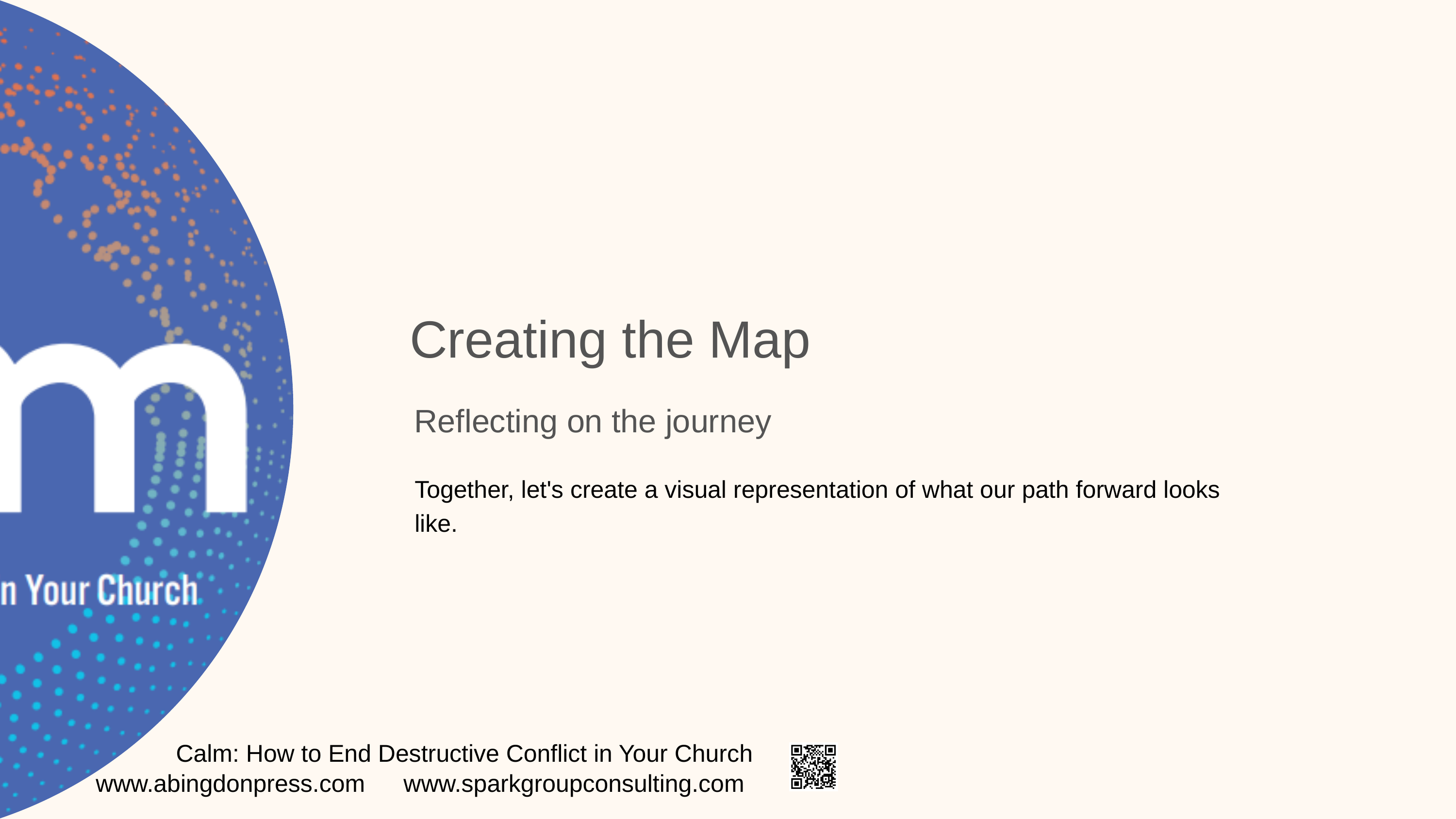

Creating the Map
Reflecting on the journey
Together, let's create a visual representation of what our path forward looks like.
Calm: How to End Destructive Conflict in Your Church

www.abingdonpress.com
www.sparkgroupconsulting.com